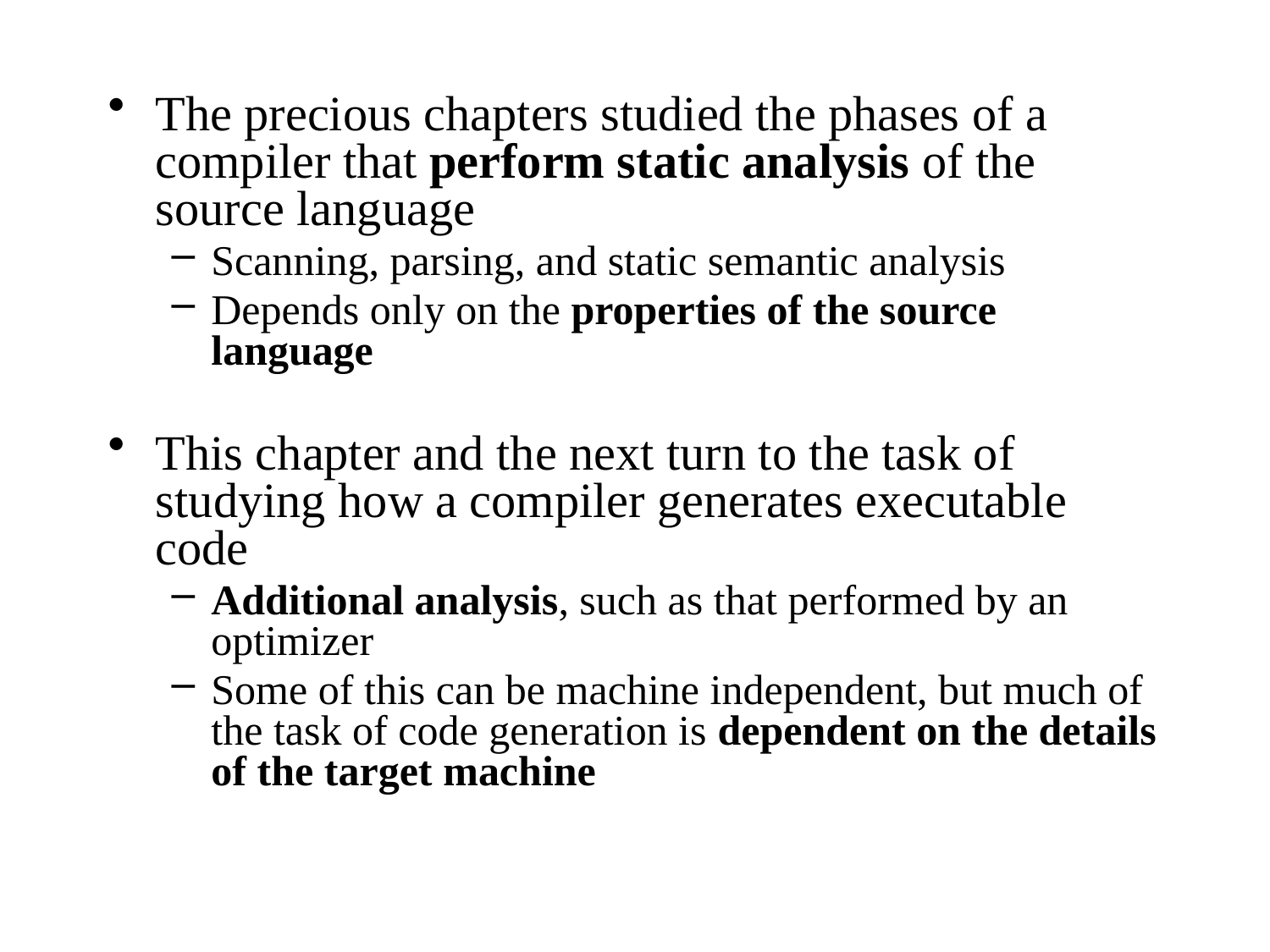

The precious chapters studied the phases of a compiler that perform static analysis of the source language
Scanning, parsing, and static semantic analysis
Depends only on the properties of the source language

This chapter and the next turn to the task of studying how a compiler generates executable code
Additional analysis, such as that performed by an optimizer
Some of this can be machine independent, but much of the task of code generation is dependent on the details of the target machine